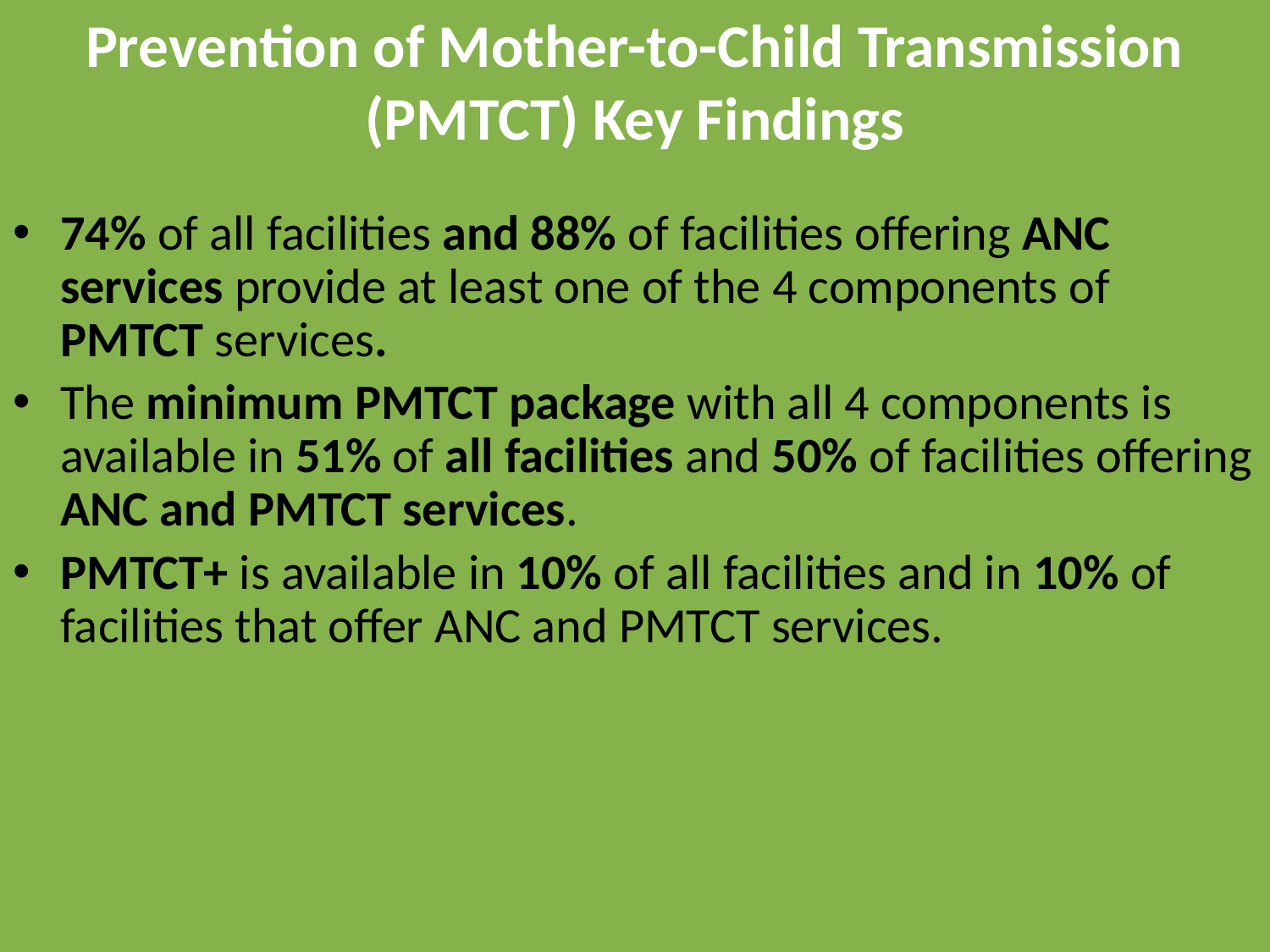

# Prevention of Mother-to-Child Transmission (PMTCT) Key Findings
74% of all facilities and 88% of facilities offering ANC services provide at least one of the 4 components of PMTCT services.
The minimum PMTCT package with all 4 components is available in 51% of all facilities and 50% of facilities offering ANC and PMTCT services.
PMTCT+ is available in 10% of all facilities and in 10% of facilities that offer ANC and PMTCT services.